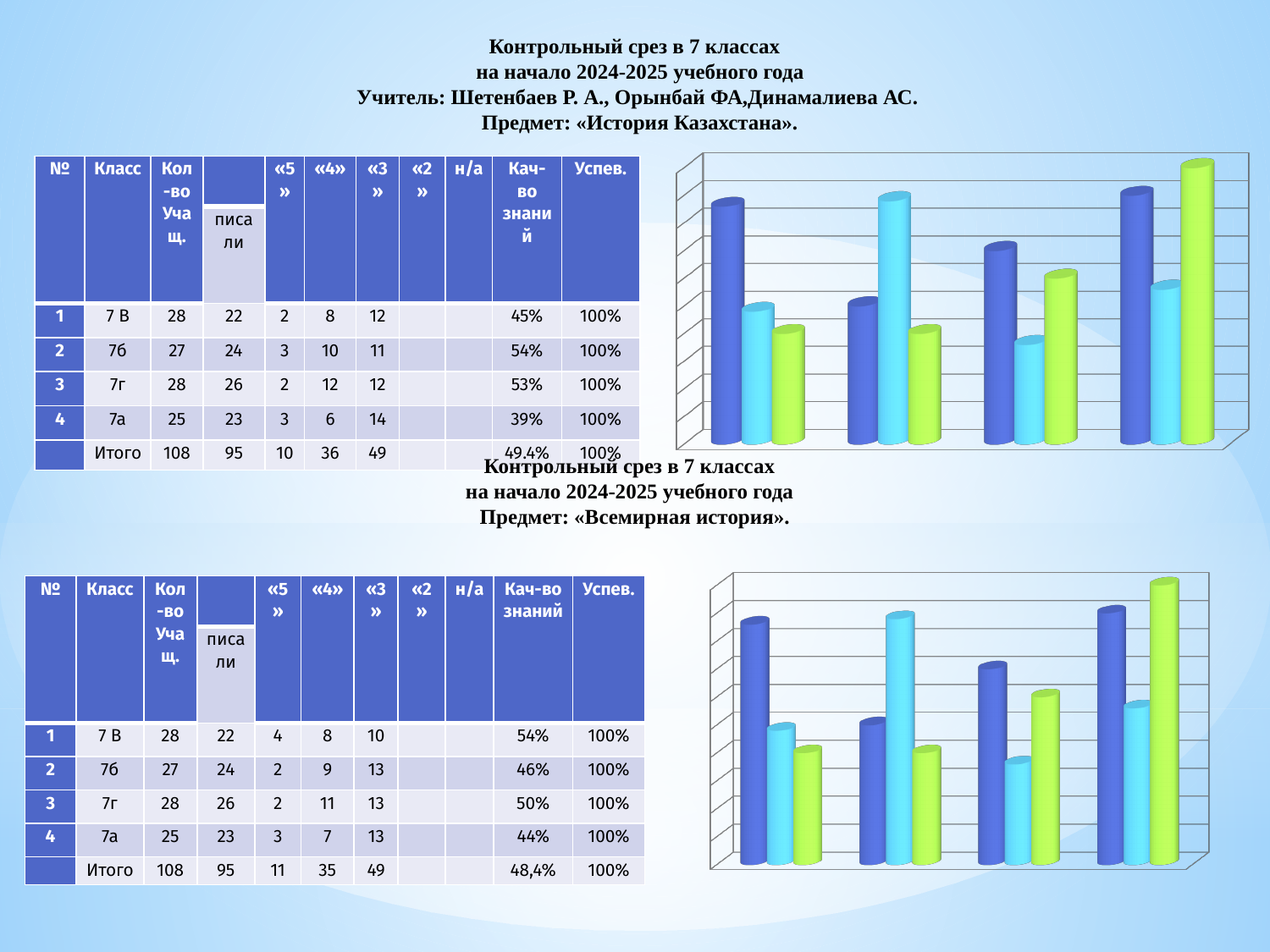

Контрольный срез в 7 классах
на начало 2024-2025 учебного года
Учитель: Шетенбаев Р. А., Орынбай ФА,Динамалиева АС.
 Предмет: «История Казахстана».

[unsupported chart]

| № | Класс | Кол-во Учащ. |  | «5» | «4» | «3» | «2» | н/а | Кач-во знаний | Успев. |
| --- | --- | --- | --- | --- | --- | --- | --- | --- | --- | --- |
|  |  |  | писали |  |  |  |  |  |  |  |
| 1 | 7 В | 28 | 22 | 2 | 8 | 12 |  |  | 45% | 100% |
| 2 | 7б | 27 | 24 | 3 | 10 | 11 |  |  | 54% | 100% |
| 3 | 7г | 28 | 26 | 2 | 12 | 12 |  |  | 53% | 100% |
| 4 | 7а | 25 | 23 | 3 | 6 | 14 |  |  | 39% | 100% |
|  | Итого | 108 | 95 | 10 | 36 | 49 |  |  | 49.4% | 100% |
Контрольный срез в 7 классах
на начало 2024-2025 учебного года
Предмет: «Всемирная история».

[unsupported chart]

| № | Класс | Кол-во Учащ. |  | «5» | «4» | «3» | «2» | н/а | Кач-во знаний | Успев. |
| --- | --- | --- | --- | --- | --- | --- | --- | --- | --- | --- |
|  |  |  | писали |  |  |  |  |  |  |  |
| 1 | 7 В | 28 | 22 | 4 | 8 | 10 |  |  | 54% | 100% |
| 2 | 7б | 27 | 24 | 2 | 9 | 13 |  |  | 46% | 100% |
| 3 | 7г | 28 | 26 | 2 | 11 | 13 |  |  | 50% | 100% |
| 4 | 7а | 25 | 23 | 3 | 7 | 13 |  |  | 44% | 100% |
|  | Итого | 108 | 95 | 11 | 35 | 49 |  |  | 48,4% | 100% |